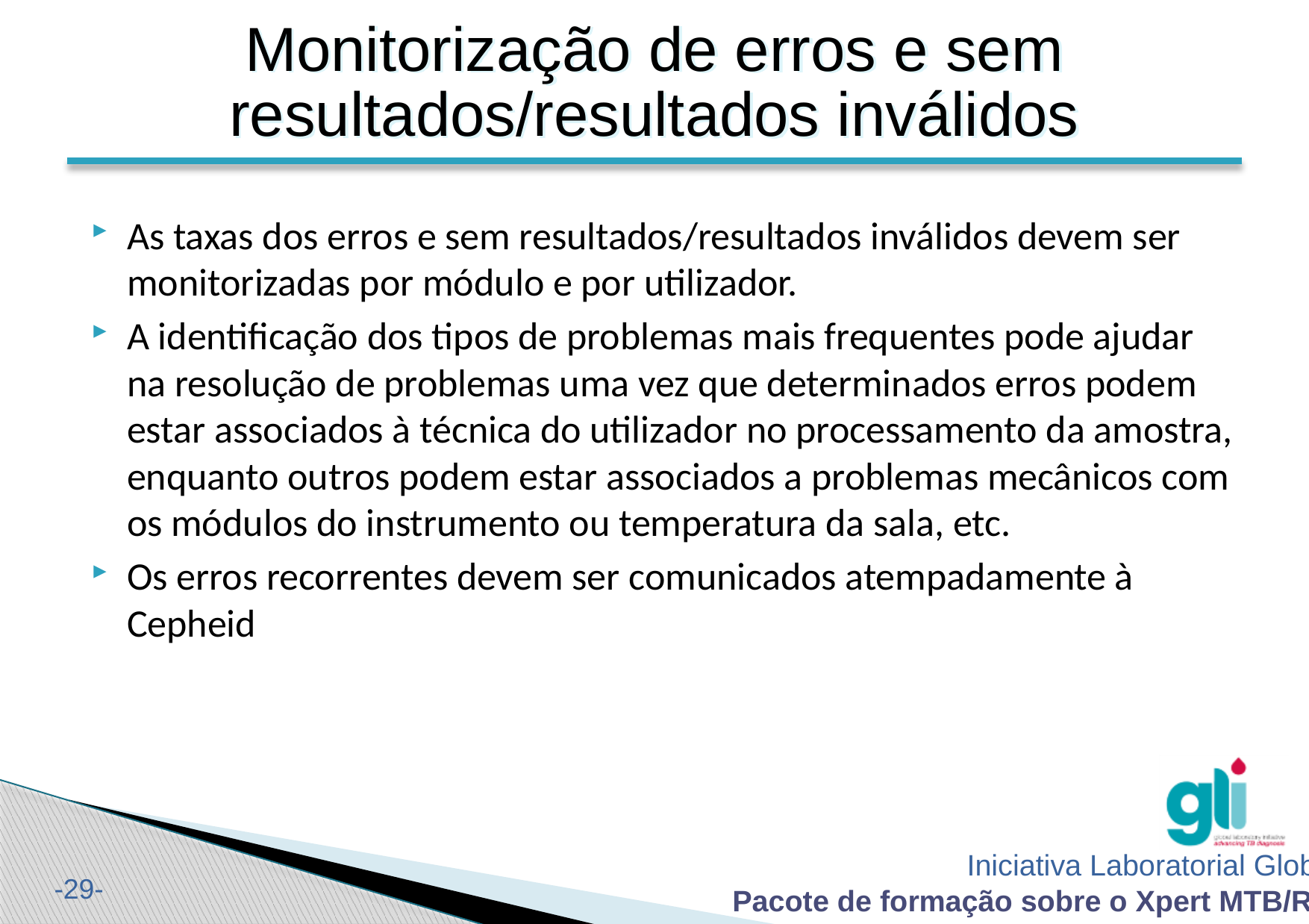

Monitorização de erros e sem resultados/resultados inválidos
As taxas dos erros e sem resultados/resultados inválidos devem ser monitorizadas por módulo e por utilizador.
A identificação dos tipos de problemas mais frequentes pode ajudar na resolução de problemas uma vez que determinados erros podem estar associados à técnica do utilizador no processamento da amostra, enquanto outros podem estar associados a problemas mecânicos com os módulos do instrumento ou temperatura da sala, etc.
Os erros recorrentes devem ser comunicados atempadamente à Cepheid